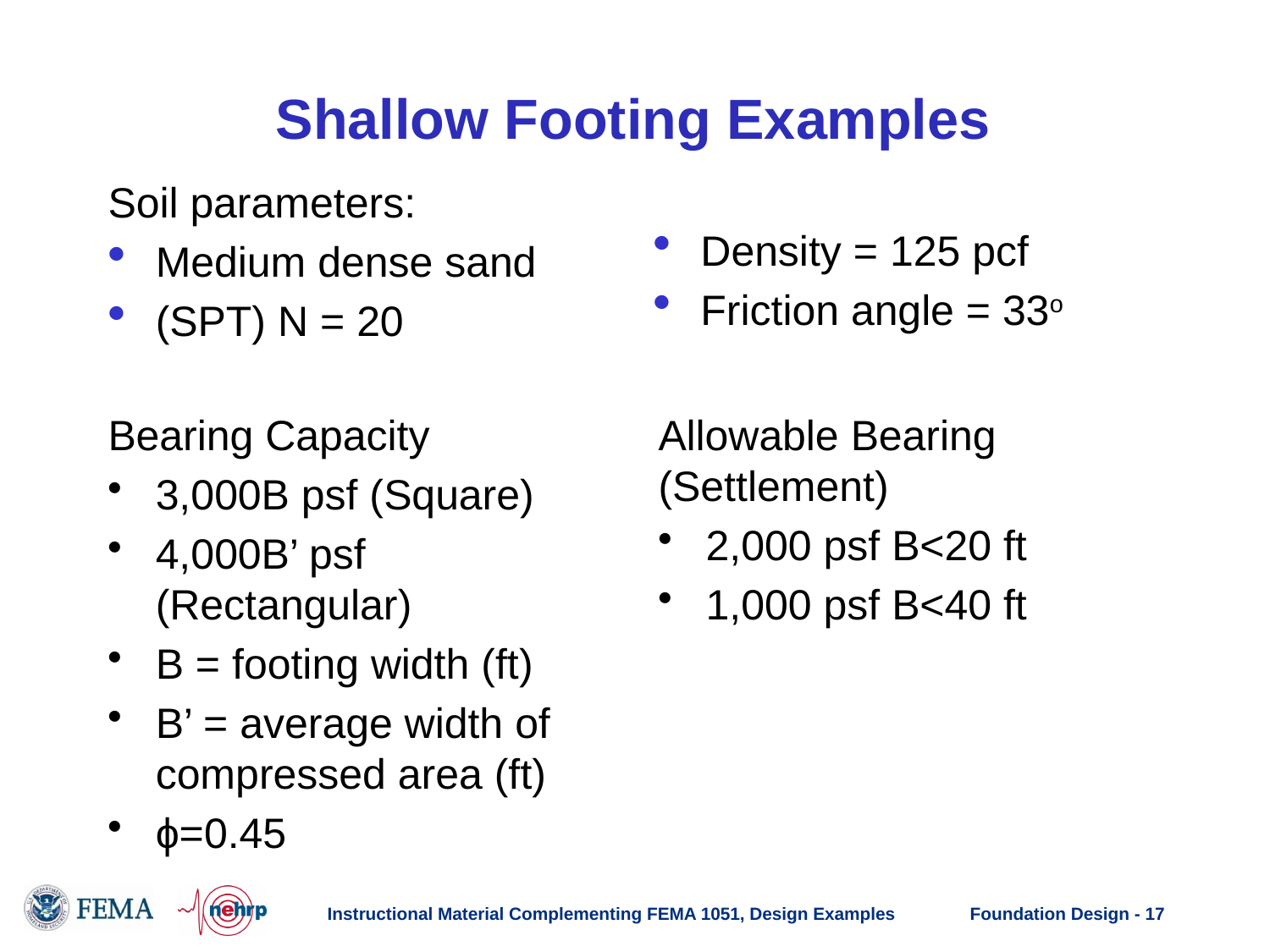

# Shallow Footing Examples

Density = 125 pcf
Friction angle = 33o
Soil parameters:
Medium dense sand
(SPT) N = 20
Bearing Capacity
3,000B psf (Square)
4,000B’ psf (Rectangular)
B = footing width (ft)
B’ = average width of compressed area (ft)
ϕ=0.45
Allowable Bearing (Settlement)
2,000 psf B<20 ft
1,000 psf B<40 ft
Instructional Material Complementing FEMA 1051, Design Examples
Foundation Design - 17